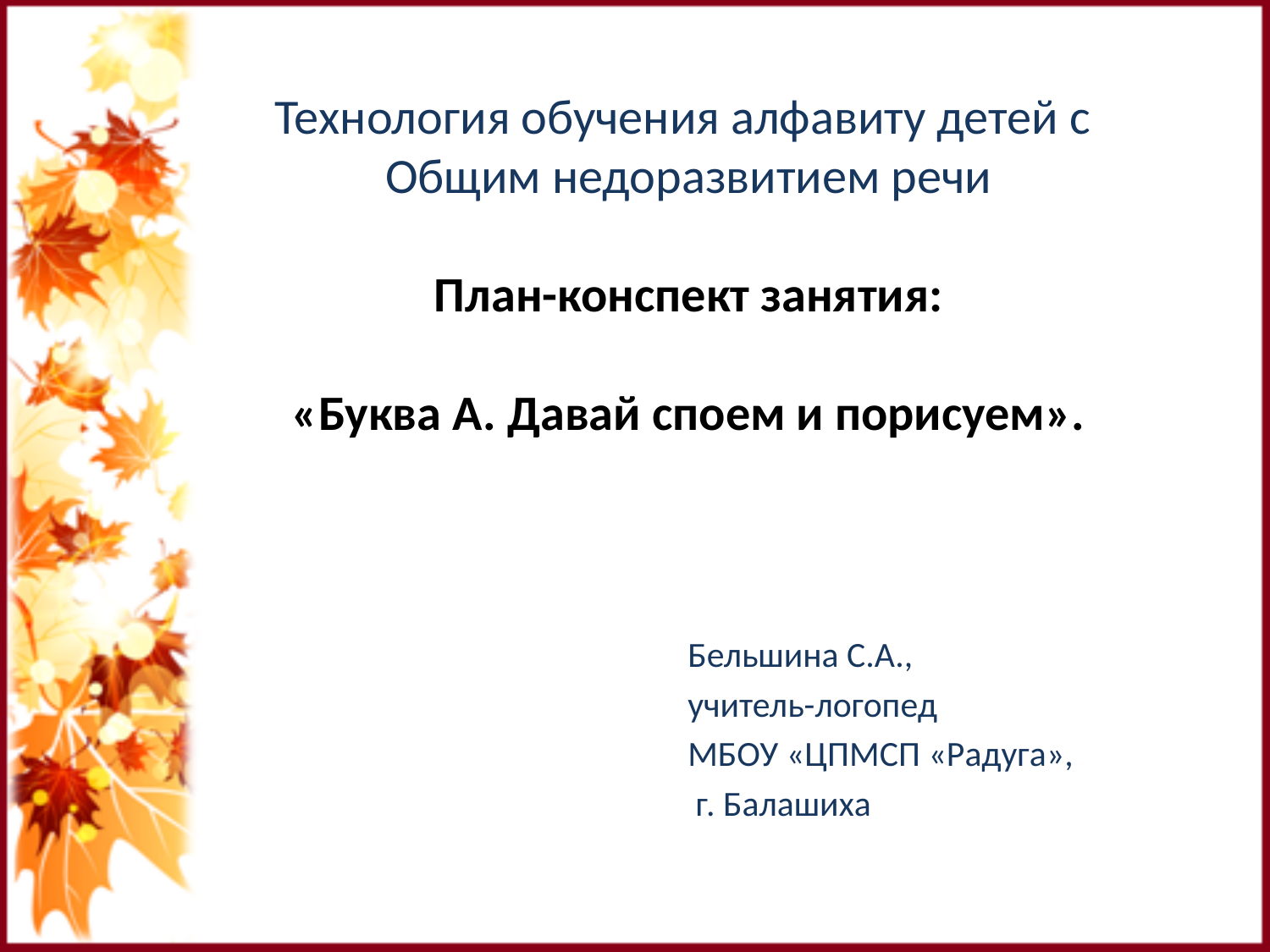

# Технология обучения алфавиту детей с Общим недоразвитием речи План-конспект занятия: «Буква А. Давай споем и порисуем».
Бельшина С.А.,
учитель-логопед
МБОУ «ЦПМСП «Радуга»,
 г. Балашиха